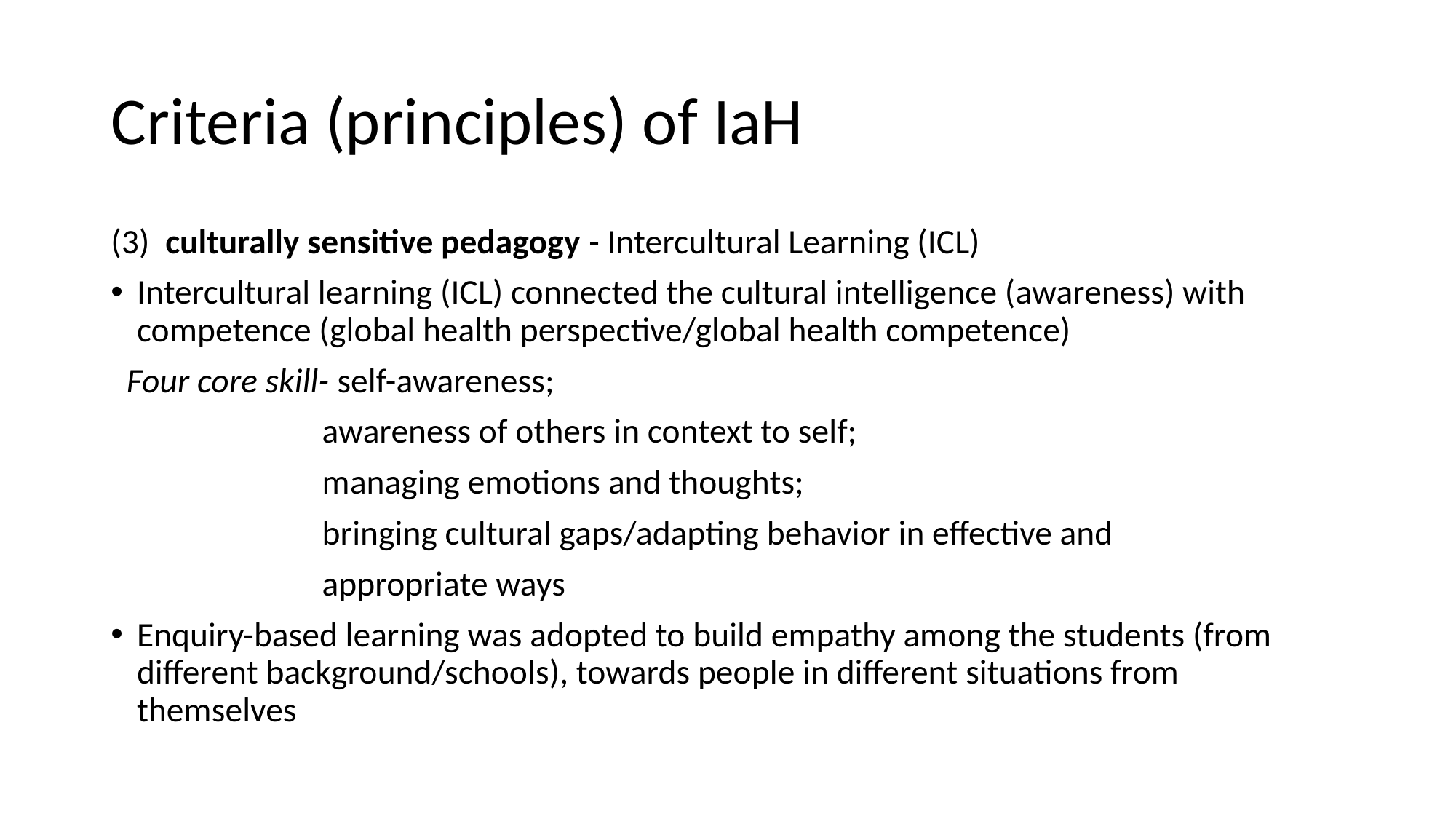

# Criteria (principles) of IaH
(3)  culturally sensitive pedagogy - Intercultural Learning (ICL)
Intercultural learning (ICL) connected the cultural intelligence (awareness) with competence (global health perspective/global health competence)
  Four core skill- self-awareness;
                           awareness of others in context to self;
                           managing emotions and thoughts;
                           bringing cultural gaps/adapting behavior in effective and
                           appropriate ways
Enquiry-based learning was adopted to build empathy among the students (from different background/schools), towards people in different situations from themselves